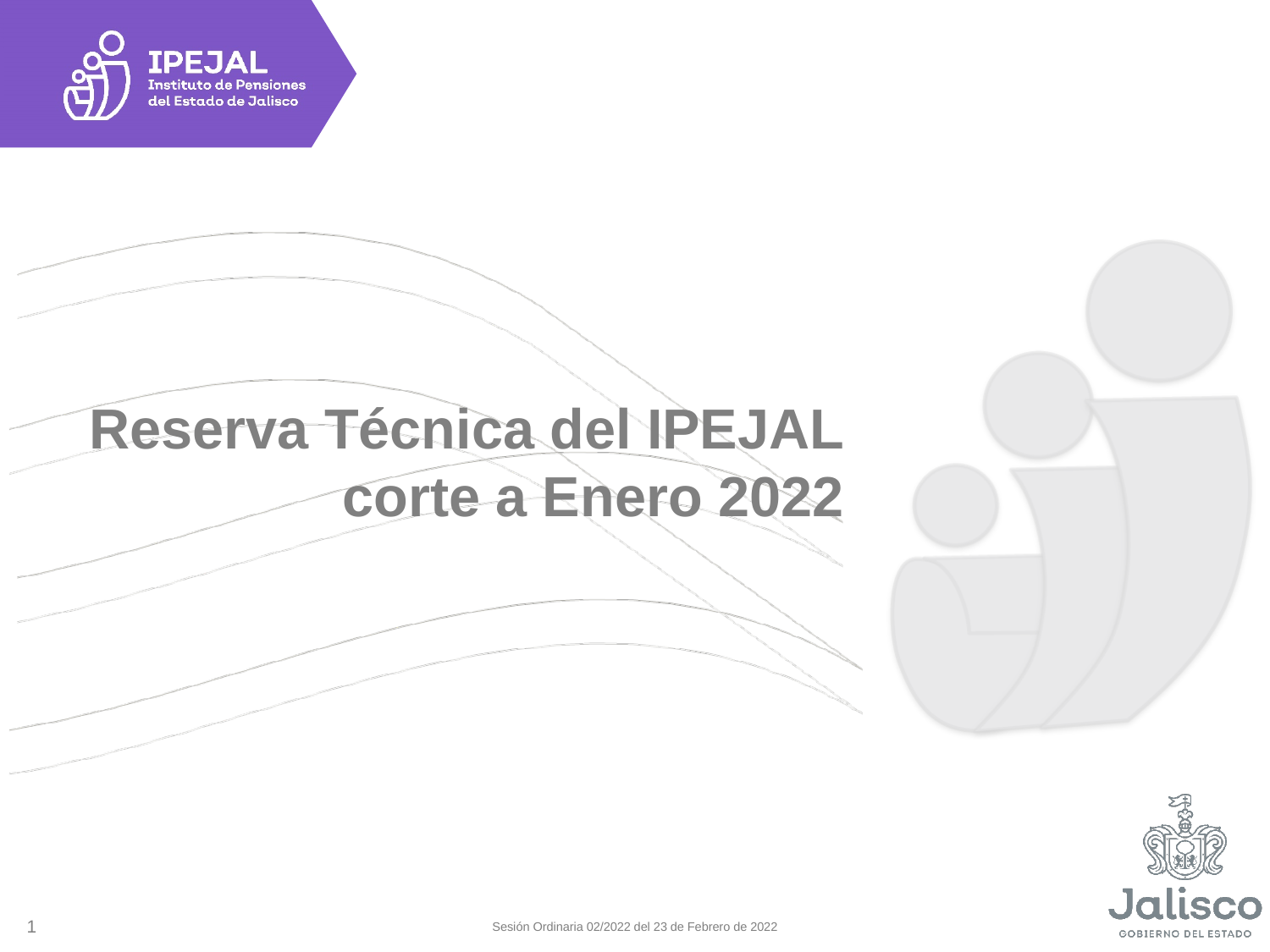

# Reserva Técnica del IPEJAL corte a Enero 2022
1
Sesión Ordinaria 02/2022 del 23 de Febrero de 2022